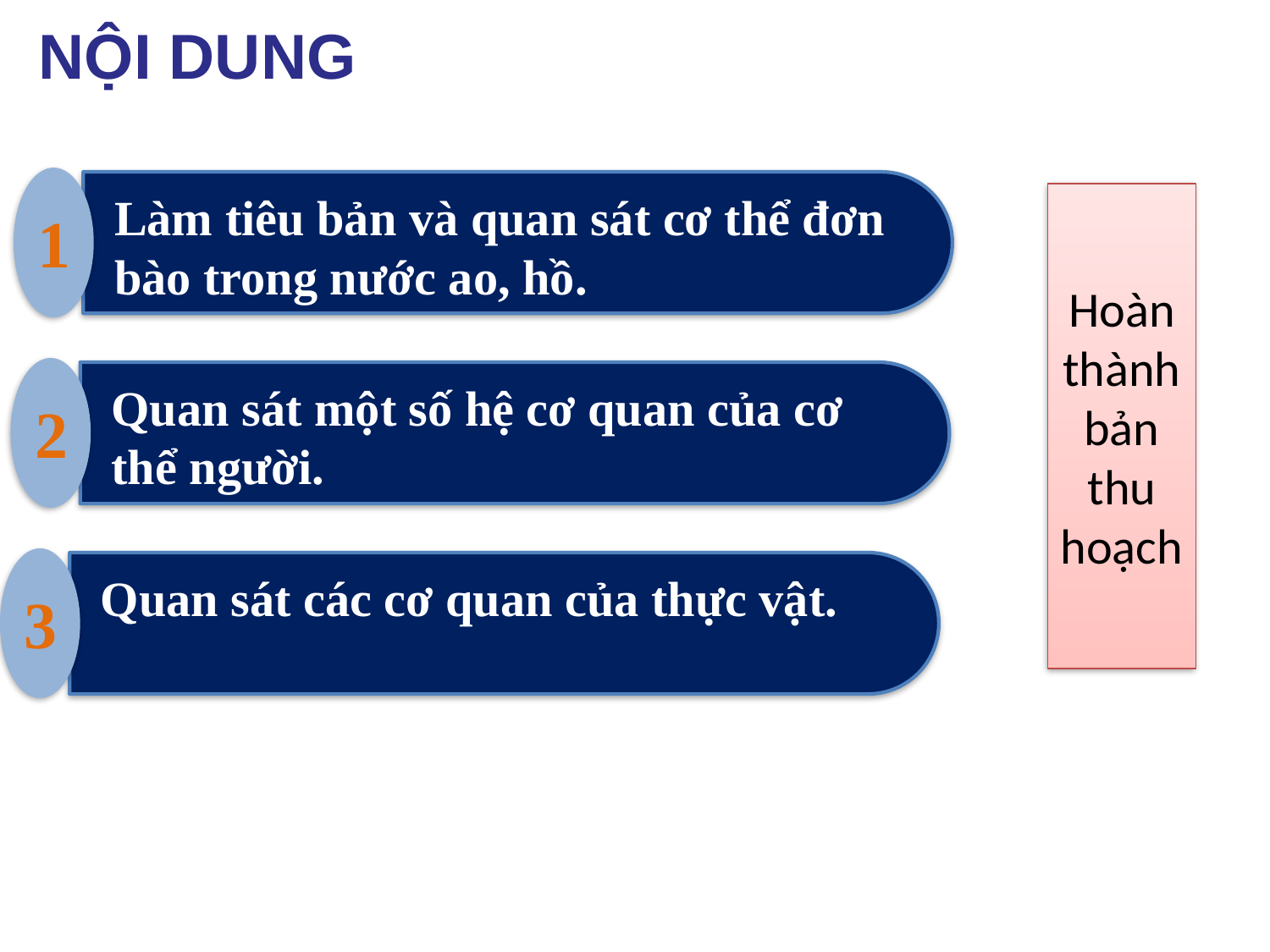

NỘI DUNG

Làm tiêu bản và quan sát cơ thể đơn bào trong nước ao, hồ.
1

Hoàn thành bản thu hoạch

Quan sát một số hệ cơ quan của cơ thể người.
2

Quan sát các cơ quan của thực vật.
3